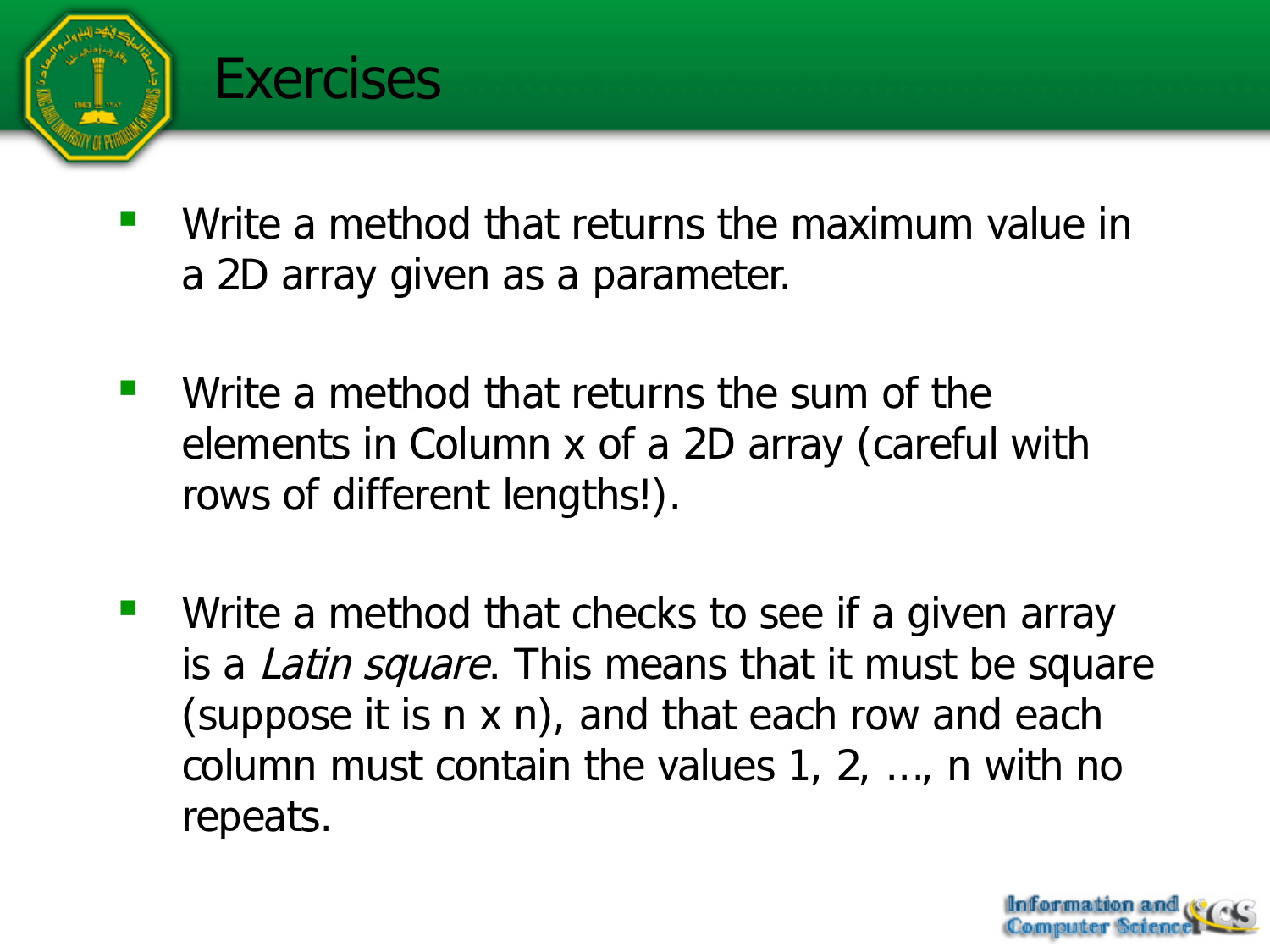

# Exercises
Write a method that returns the maximum value in a 2D array given as a parameter.

Write a method that returns the sum of the elements in Column x of a 2D array (careful with rows of different lengths!).

Write a method that checks to see if a given array is a Latin square. This means that it must be square (suppose it is n x n), and that each row and each column must contain the values 1, 2, ..., n with no repeats.